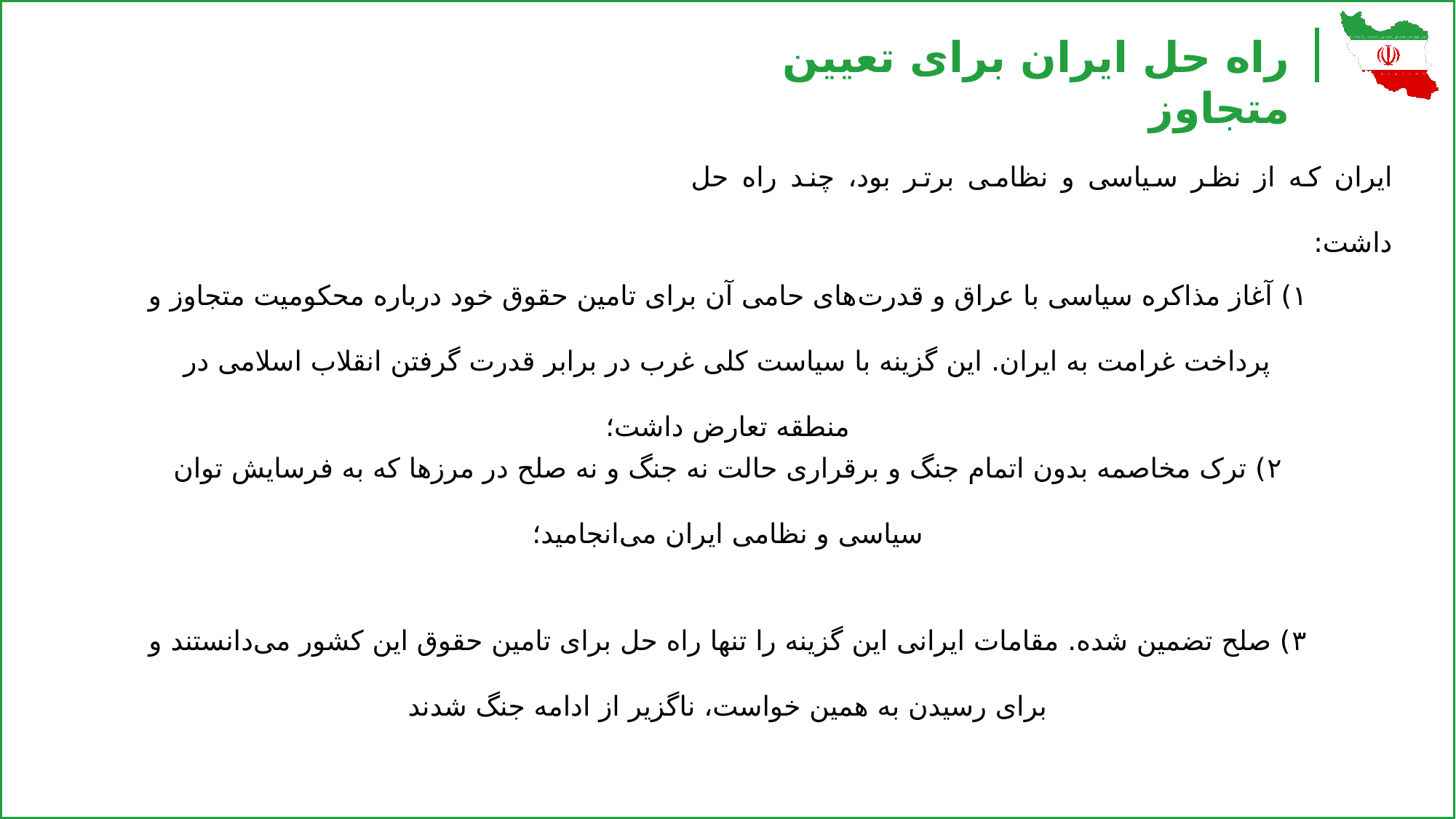

راه حل ایران برای تعیین متجاوز
ایران که از نظر سیاسی و نظامی برتر بود، چند راه حل داشت:
۱) آغاز مذاکره سیاسی با عراق و قدرت‌های حامی آن برای تامین حقوق خود درباره محکومیت متجاوز و پرداخت غرامت به ایران. این گزینه با سیاست کلی غرب در برابر قدرت گرفتن انقلاب اسلامی در منطقه تعارض داشت؛
۲) ترک مخاصمه بدون اتمام جنگ و برقراری حالت نه جنگ و نه صلح در مرزها که به فرسایش توان سیاسی و نظامی ایران می‌انجامید؛
۳) صلح تضمین شده. مقامات ایرانی این گزینه را تنها راه حل برای تامین حقوق این کشور می‌دانستند و برای رسیدن به همین خواست، ناگزیر از ادامه جنگ شدند